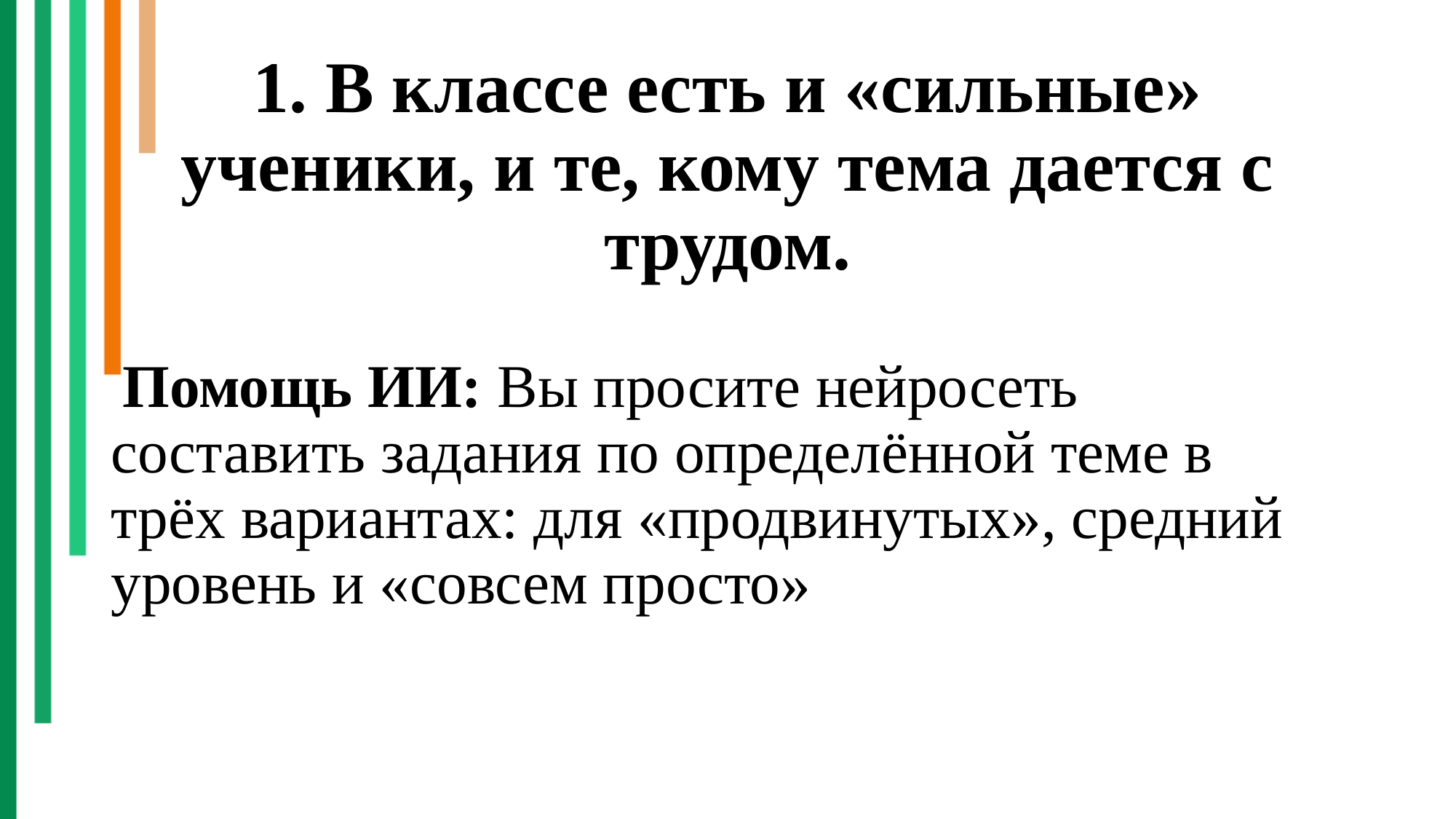

# 1. В классе есть и «сильные» ученики, и те, кому тема дается с трудом.
 Помощь ИИ: Вы просите нейросеть составить задания по определённой теме в трёх вариантах: для «продвинутых», средний уровень и «совсем просто»